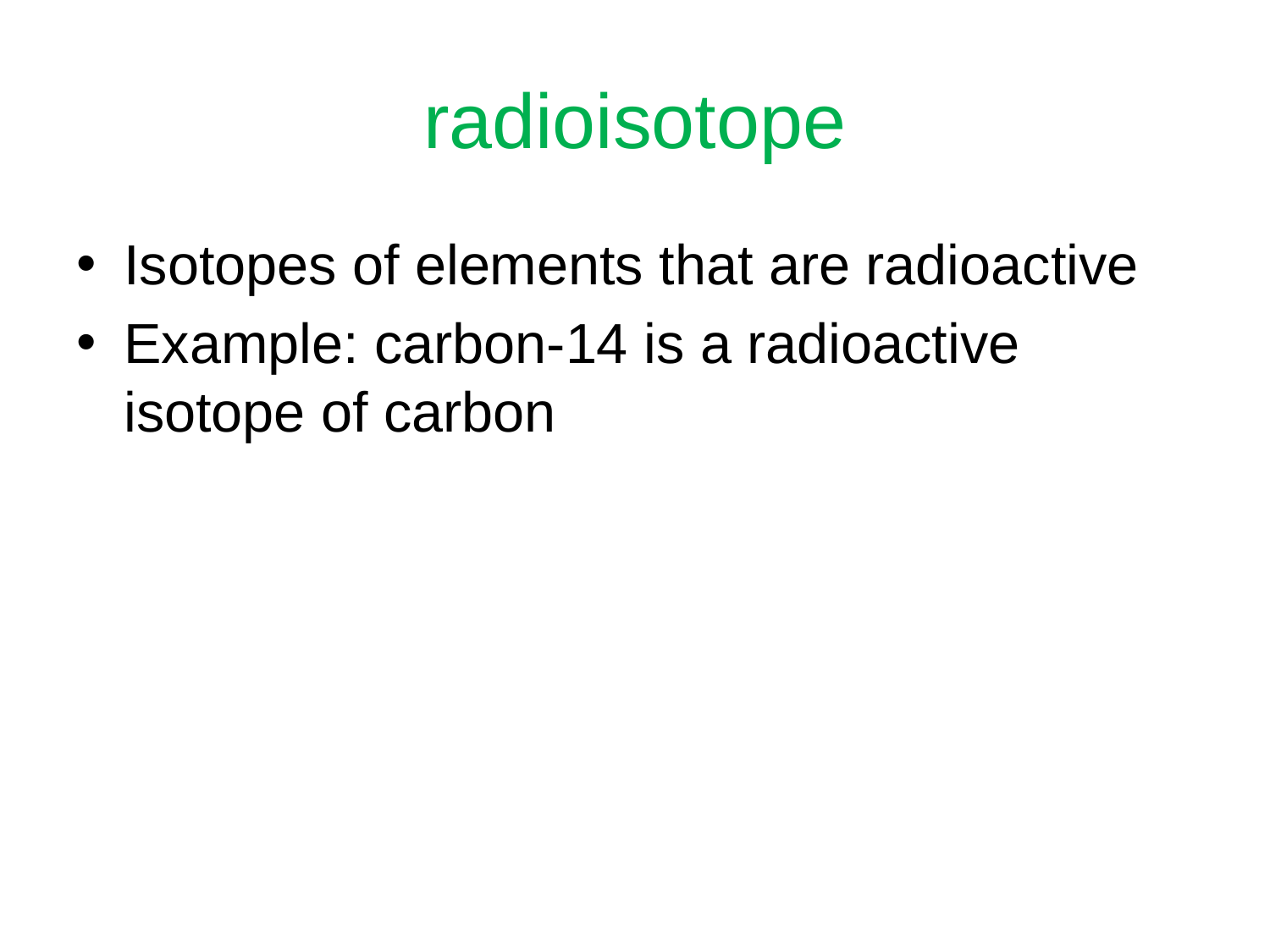

# radioisotope
Isotopes of elements that are radioactive
Example: carbon-14 is a radioactive isotope of carbon